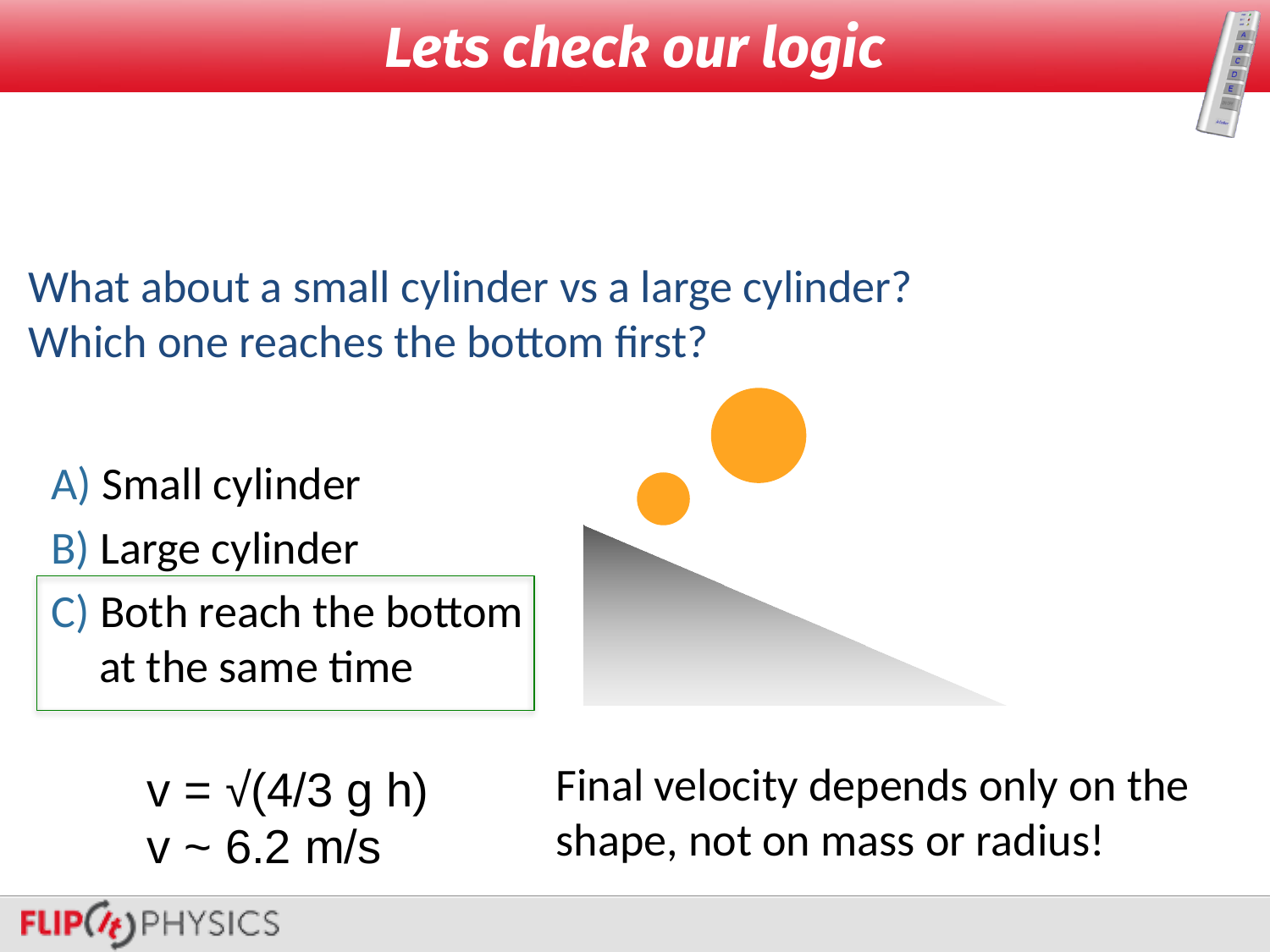

Lets check our logic
What about a small cylinder vs a large cylinder?
Which one reaches the bottom first?

A) Small cylinder
B) Large cylinder
C) Both reach the bottom at the same time

Final velocity depends only on the shape, not on mass or radius!
v = √(4/3 g h)
v ~ 6.2 m/s